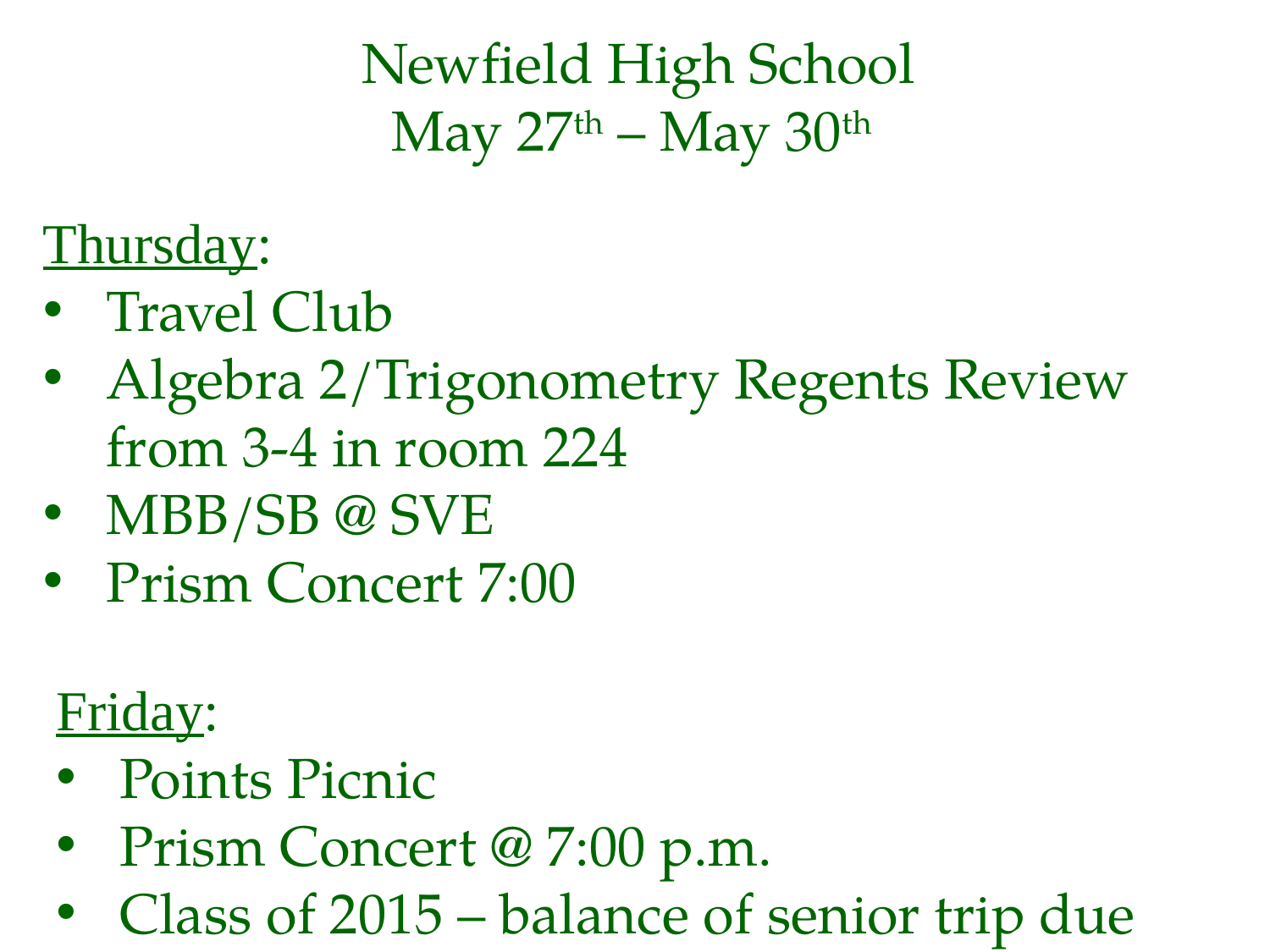

Newfield High School
May 27th – May 30th
Thursday:
Travel Club
Algebra 2/Trigonometry Regents Review from 3-4 in room 224
MBB/SB @ SVE
Prism Concert 7:00
Friday:
Points Picnic
Prism Concert @ 7:00 p.m.
Class of 2015 – balance of senior trip due